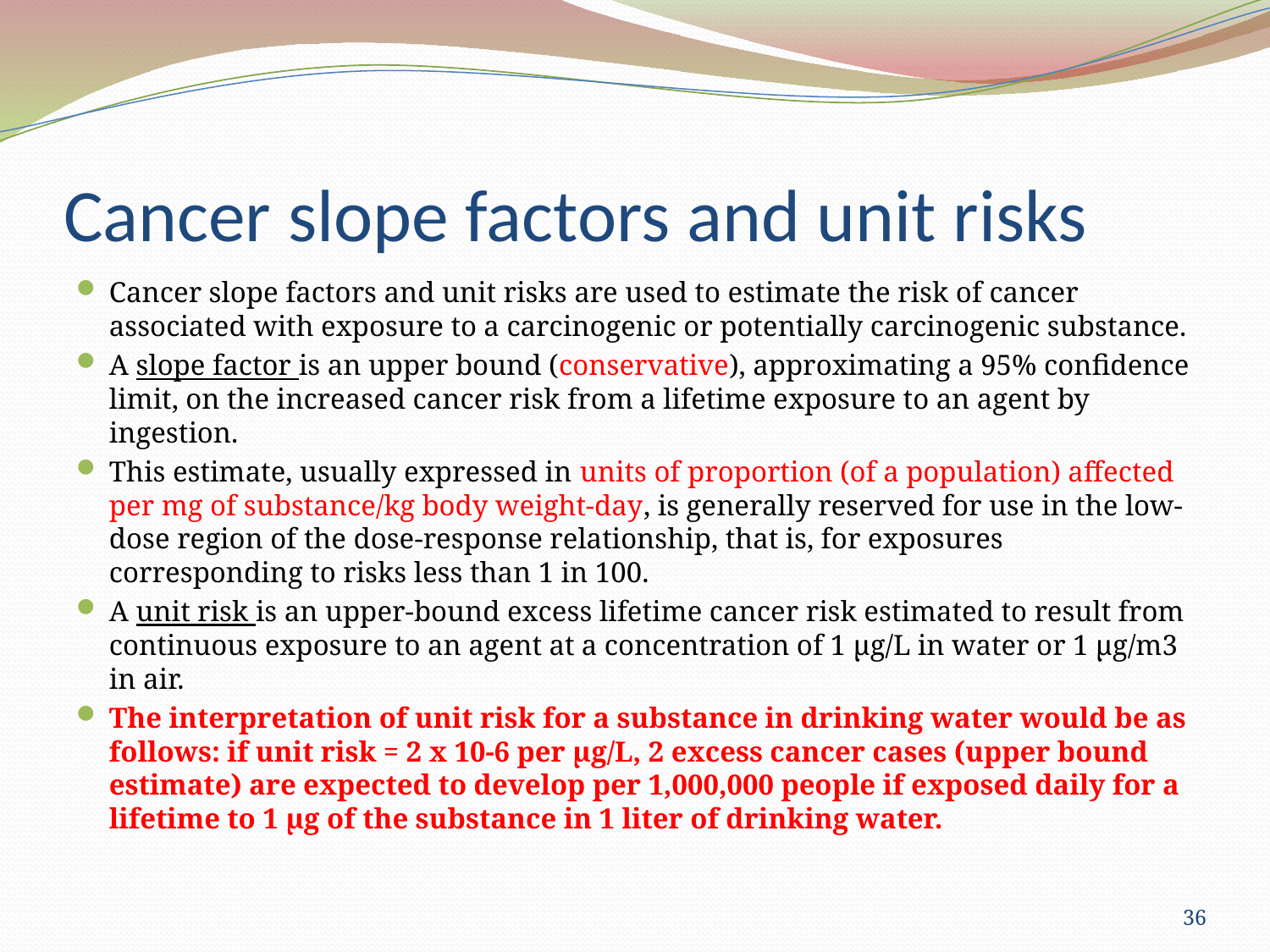

# Cancer slope factors and unit risks
Cancer slope factors and unit risks are used to estimate the risk of cancer associated with exposure to a carcinogenic or potentially carcinogenic substance.
A slope factor is an upper bound (conservative), approximating a 95% confidence limit, on the increased cancer risk from a lifetime exposure to an agent by ingestion.
This estimate, usually expressed in units of proportion (of a population) affected per mg of substance/kg body weight-day, is generally reserved for use in the low-dose region of the dose-response relationship, that is, for exposures corresponding to risks less than 1 in 100.
A unit risk is an upper-bound excess lifetime cancer risk estimated to result from continuous exposure to an agent at a concentration of 1 µg/L in water or 1 µg/m3 in air.
The interpretation of unit risk for a substance in drinking water would be as follows: if unit risk = 2 x 10-6 per µg/L, 2 excess cancer cases (upper bound estimate) are expected to develop per 1,000,000 people if exposed daily for a lifetime to 1 µg of the substance in 1 liter of drinking water.

36